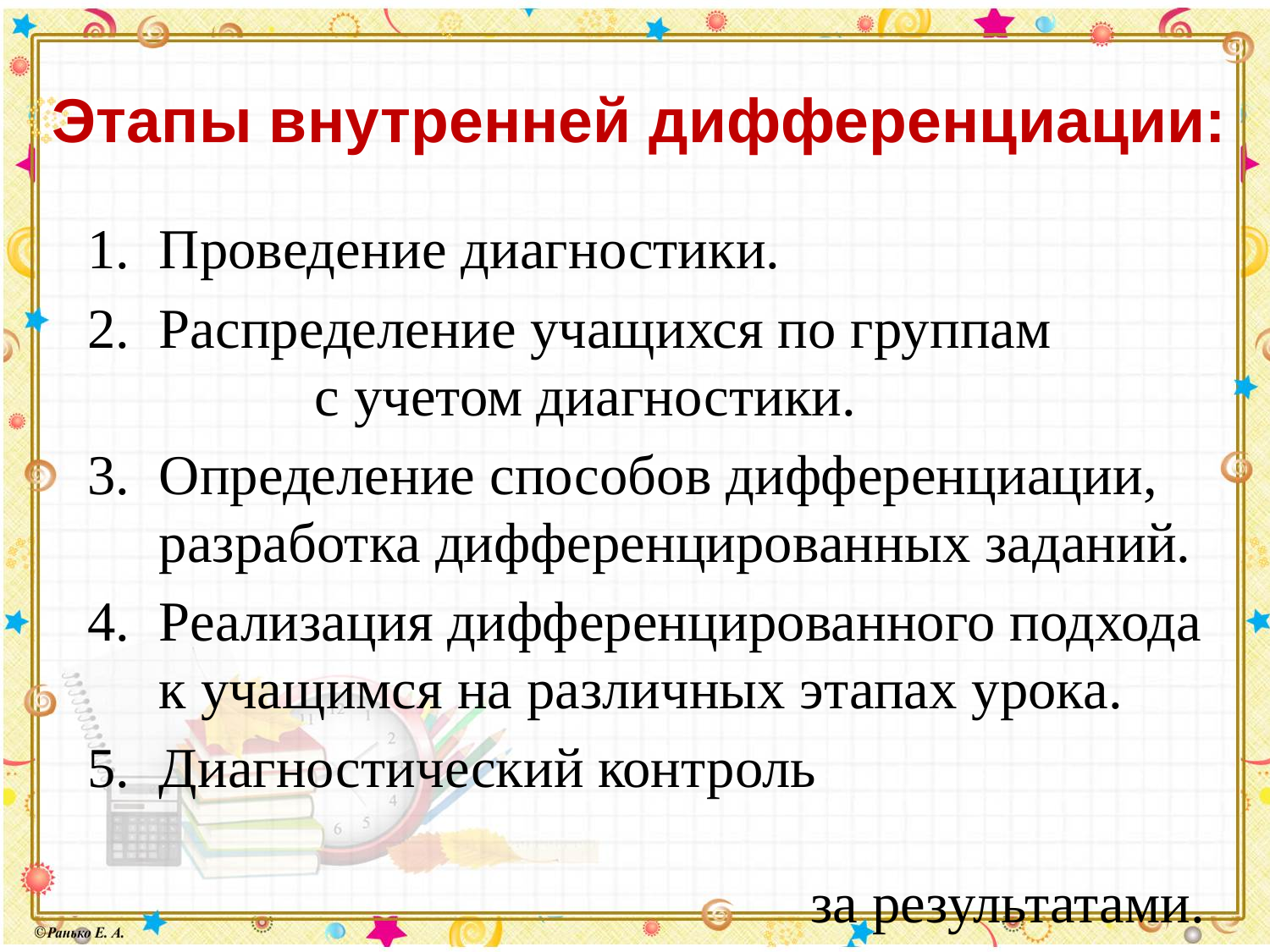

# Этапы внутренней дифференциации:
Проведение диагностики.
Распределение учащихся по группам                      с учетом диагностики.
Определение способов дифференциации, разработка дифференцированных заданий.
Реализация дифференцированного подхода к учащимся на различных этапах урока.
Диагностический контроль
за результатами.